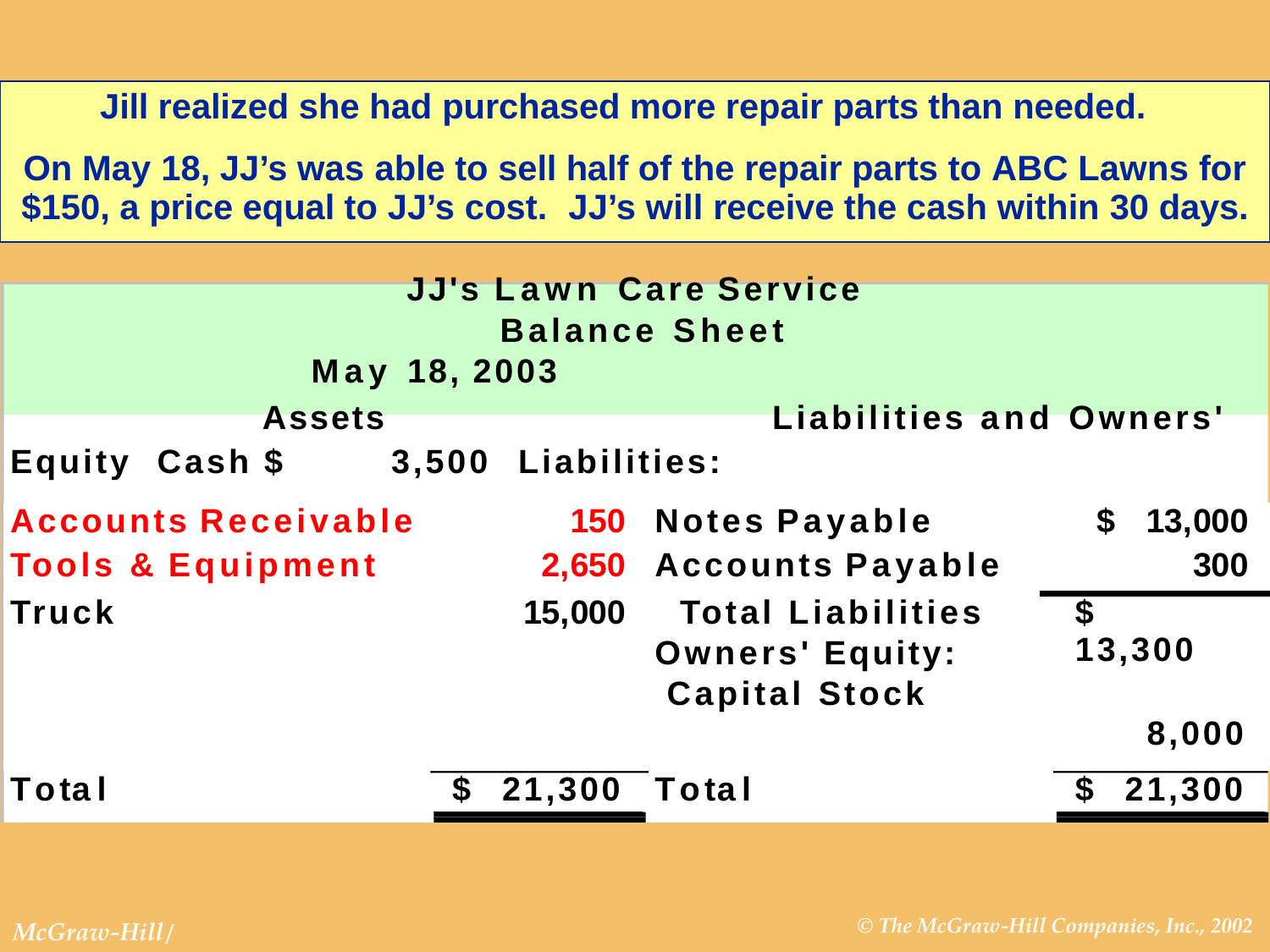

| Jill realized she had purchased more repair parts than needed. On May 18, JJ’s was able to sell half of the repair parts to ABC Lawns for $150, a price equal to JJ’s cost. JJ’s will receive the cash within 30 days. JJ's Lawn Care Service Balance Sheet May 18, 2003 Assets Liabilities and Owners' Equity Cash $ 3,500 Liabilities: |  |  |  |
| --- | --- | --- | --- |
| Accounts Receivable | 150 | Notes Payable | $ 13,000 |
| Tools & Equipment | 2,650 | Accounts Payable | 300 |
| Truck | 15,000 | Total Liabilities Owners' Equity: Capital Stock | $ 13,300 8,000 |

Total
$
21,300
Total
$
21,300
© The McGraw-Hill Companies, Inc., 2002
McGraw-Hill/Irwin